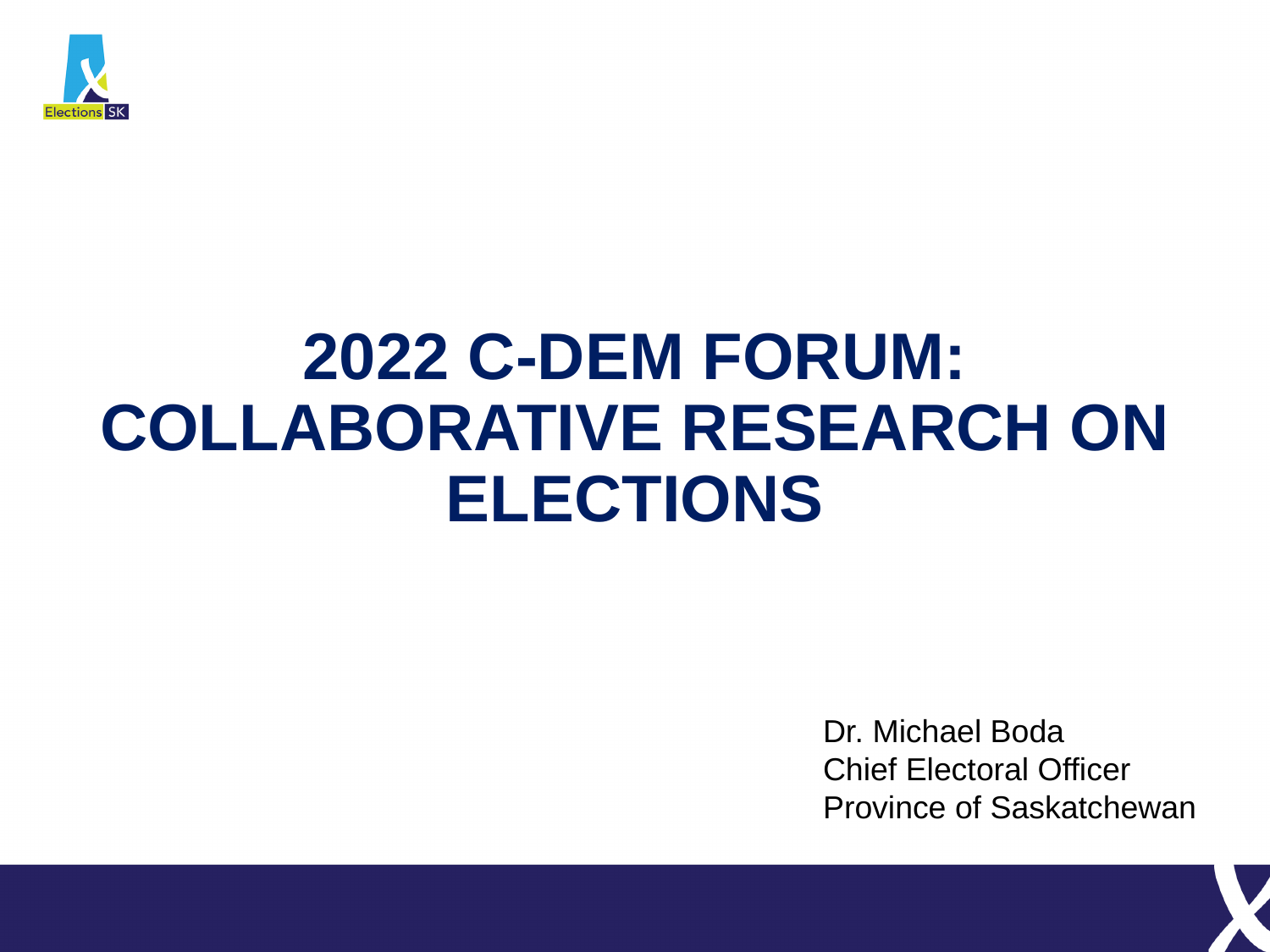

# 2022 C-DEM FORUM: COLLABORATIVE RESEARCH ON ELECTIONS

Dr. Michael Boda
Chief Electoral Officer
Province of Saskatchewan